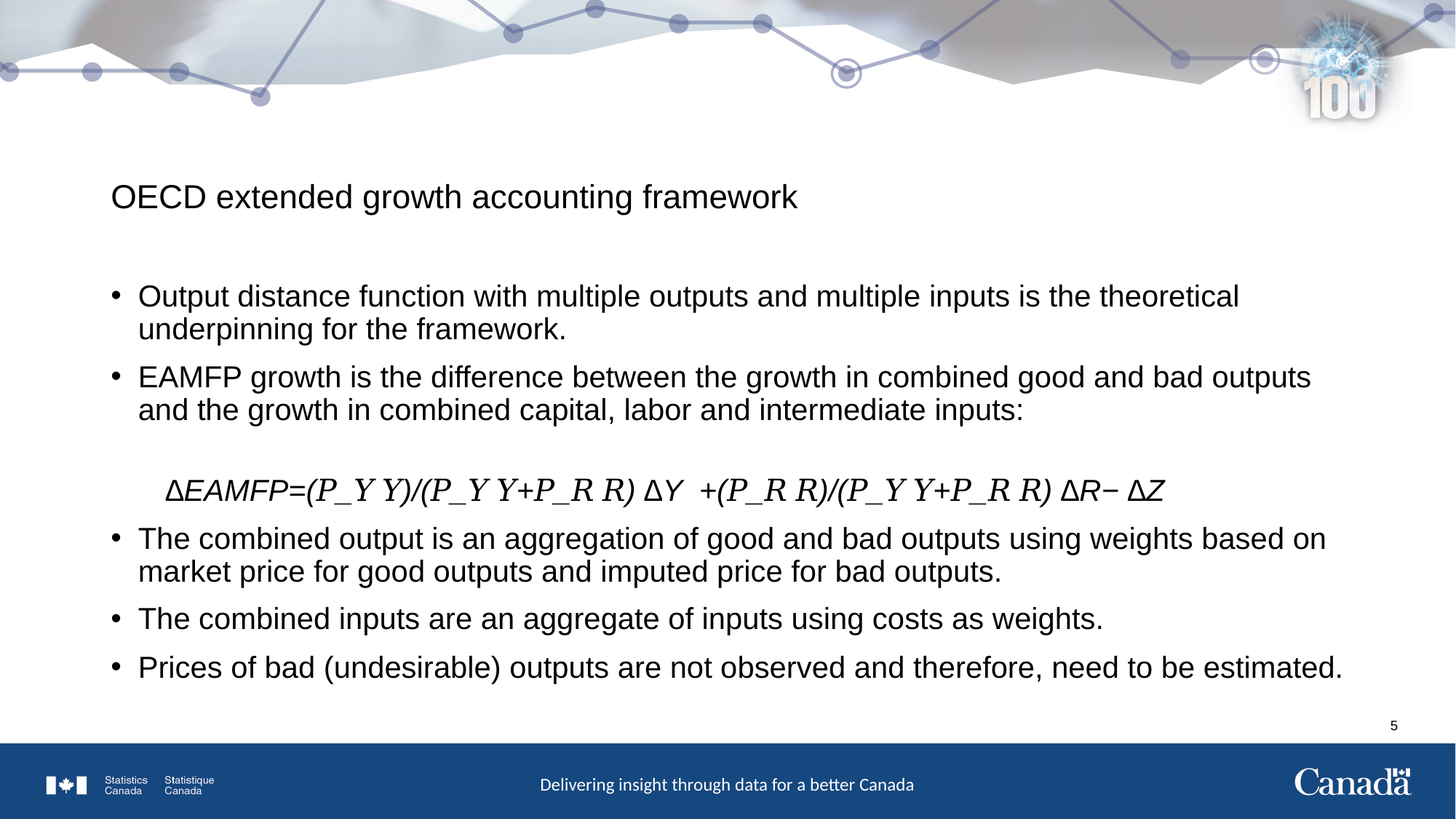

# OECD extended growth accounting framework
Output distance function with multiple outputs and multiple inputs is the theoretical underpinning for the framework.
EAMFP growth is the difference between the growth in combined good and bad outputs and the growth in combined capital, labor and intermediate inputs:

∆EAMFP=(𝑃_𝑌 𝑌)/(𝑃_𝑌 𝑌+𝑃_𝑅 𝑅) ∆Y  +(𝑃_𝑅 𝑅)/(𝑃_𝑌 𝑌+𝑃_𝑅 𝑅) ∆R− ∆Z
The combined output is an aggregation of good and bad outputs using weights based on market price for good outputs and imputed price for bad outputs.
The combined inputs are an aggregate of inputs using costs as weights.
Prices of bad (undesirable) outputs are not observed and therefore, need to be estimated.

5